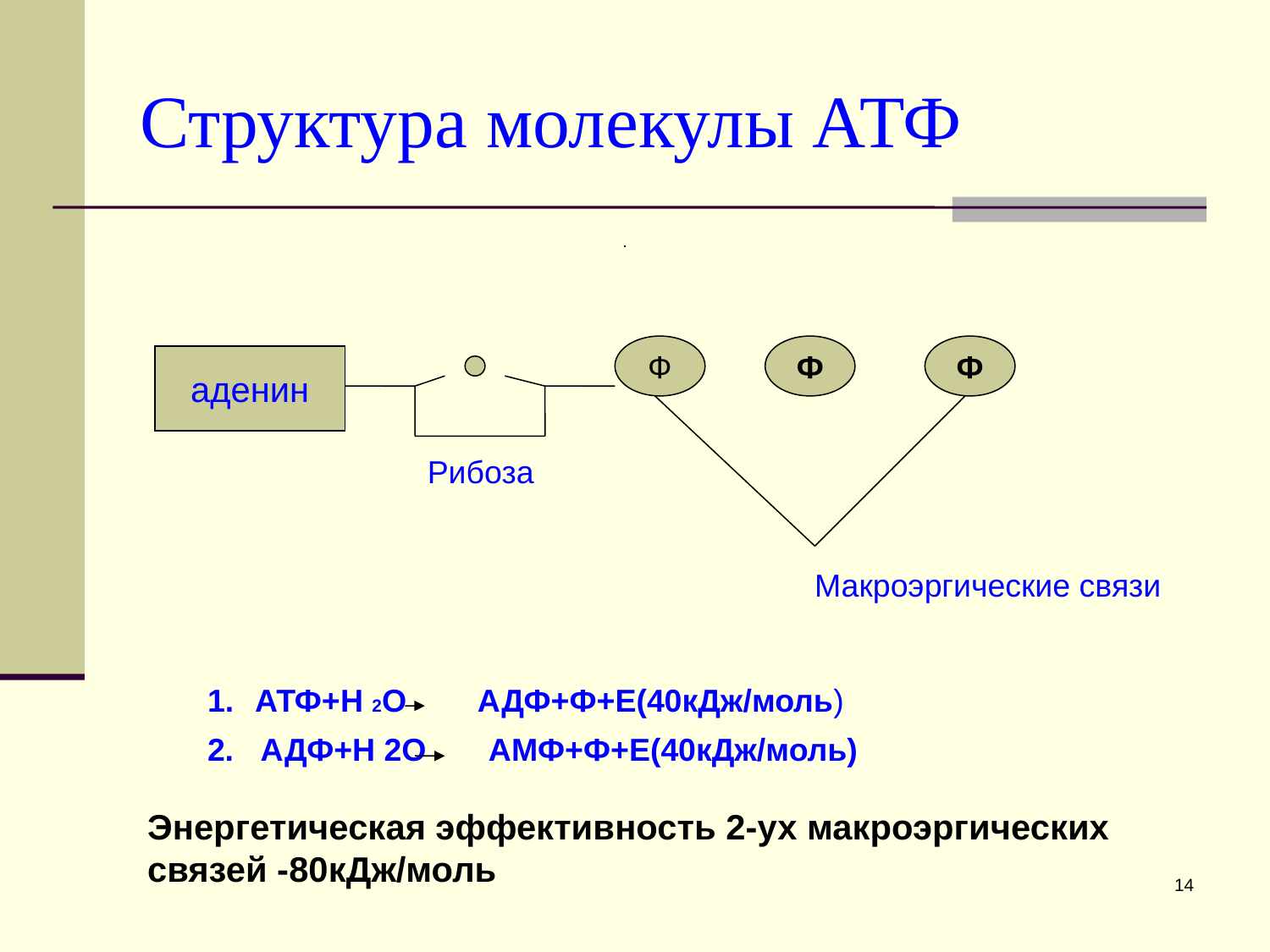

# Структура молекулы АТФ
Ф
Ф
Ф
аденин

Рибоза
Макроэргические связи
АТФ+Н 2О        АДФ+Ф+Е(40кДж/моль)
2.   АДФ+Н 2О       АМФ+Ф+Е(40кДж/моль)

Энергетическая эффективность 2-ух макроэргических связей -80кДж/моль
14